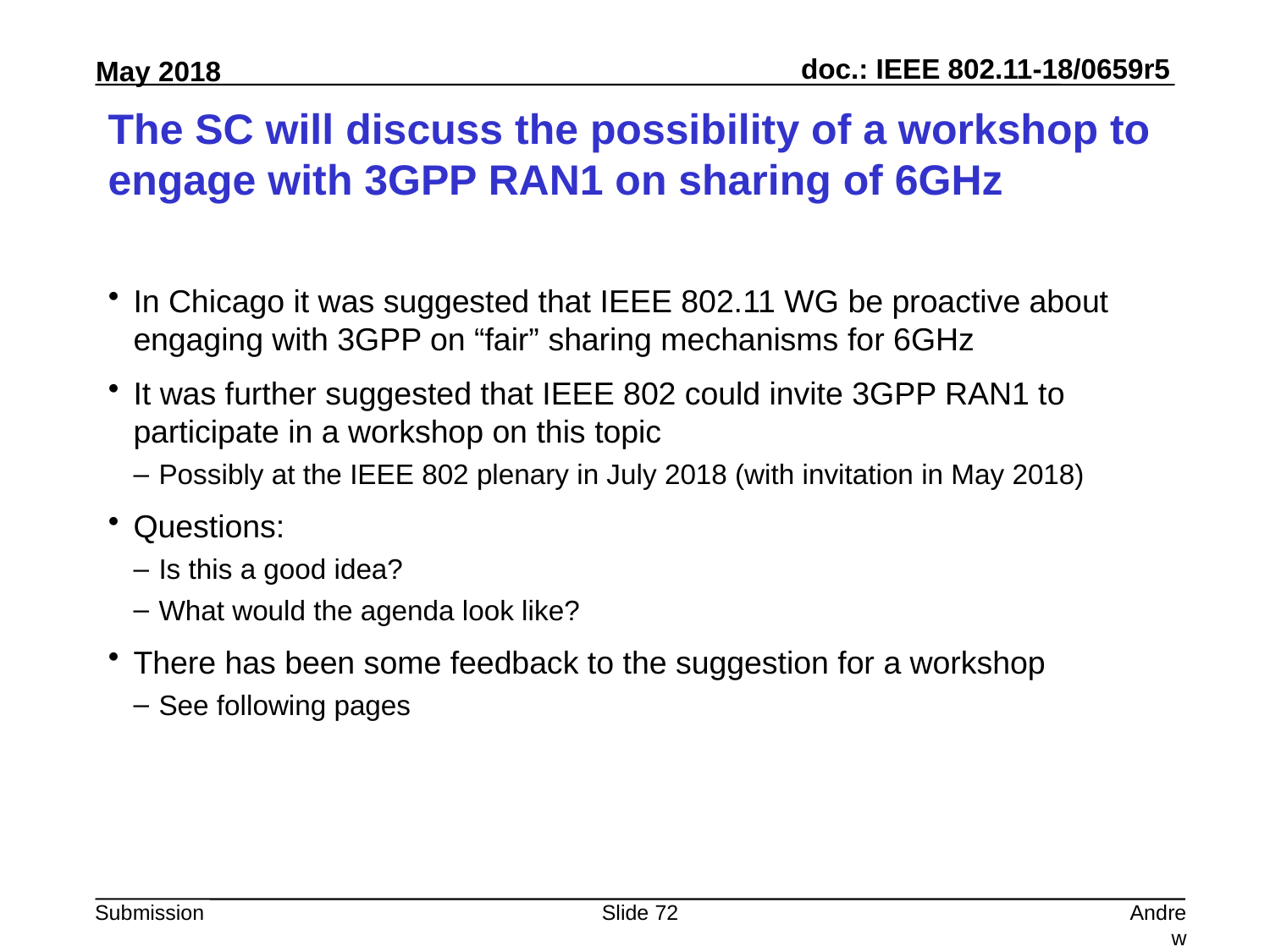

# The SC will discuss the possibility of a workshop to engage with 3GPP RAN1 on sharing of 6GHz
In Chicago it was suggested that IEEE 802.11 WG be proactive about engaging with 3GPP on “fair” sharing mechanisms for 6GHz
It was further suggested that IEEE 802 could invite 3GPP RAN1 to participate in a workshop on this topic
Possibly at the IEEE 802 plenary in July 2018 (with invitation in May 2018)
Questions:
Is this a good idea?
What would the agenda look like?
There has been some feedback to the suggestion for a workshop
See following pages
Slide 72
Andrew Myles, Cisco